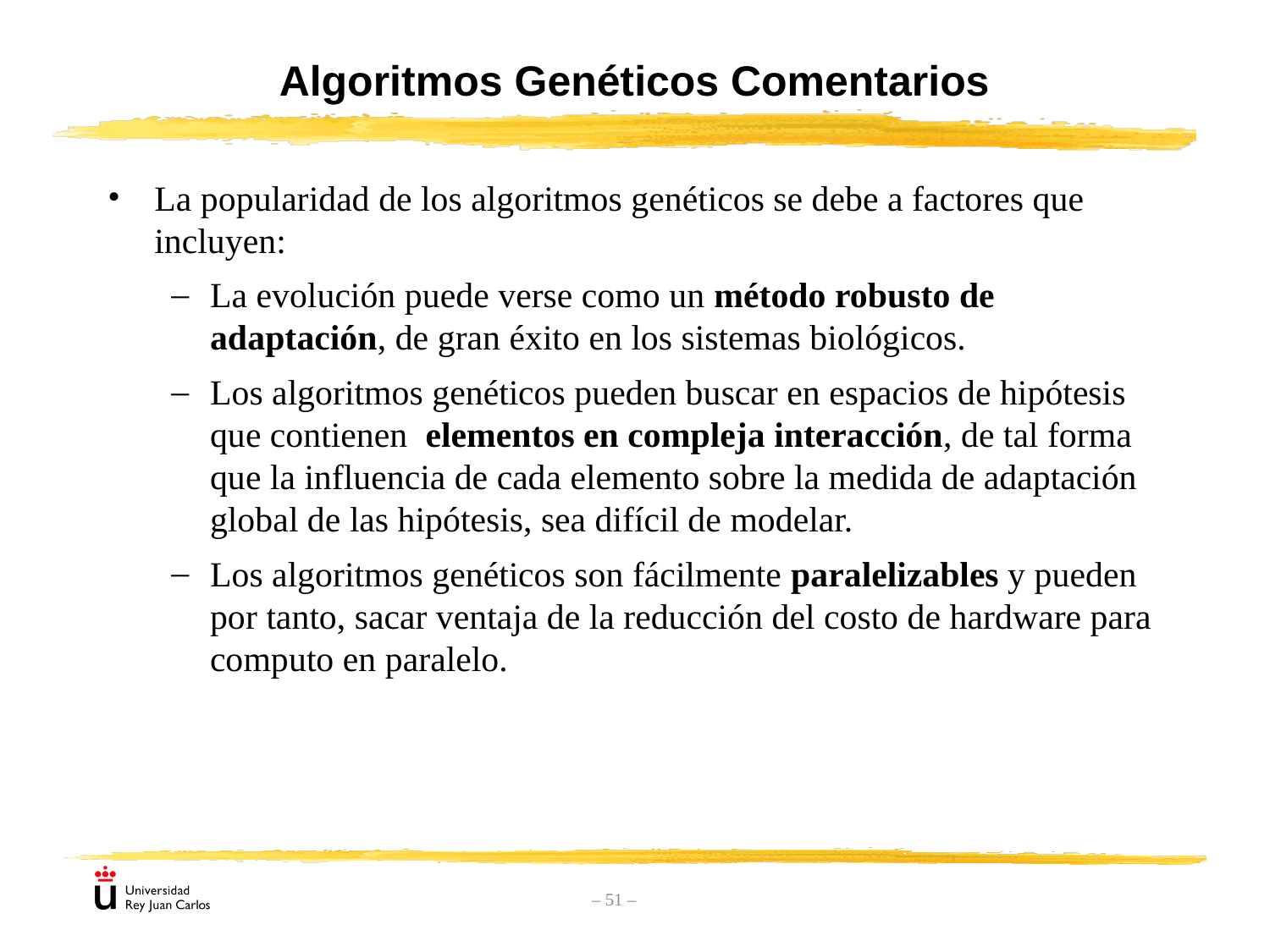

# Algoritmos Genéticos Comentarios
La popularidad de los algoritmos genéticos se debe a factores que incluyen:
La evolución puede verse como un método robusto de adaptación, de gran éxito en los sistemas biológicos.
Los algoritmos genéticos pueden buscar en espacios de hipótesis que contienen  elementos en compleja interacción, de tal forma que la influencia de cada elemento sobre la medida de adaptación global de las hipótesis, sea difícil de modelar.
Los algoritmos genéticos son fácilmente paralelizables y pueden por tanto, sacar ventaja de la reducción del costo de hardware para computo en paralelo.
– 51 –